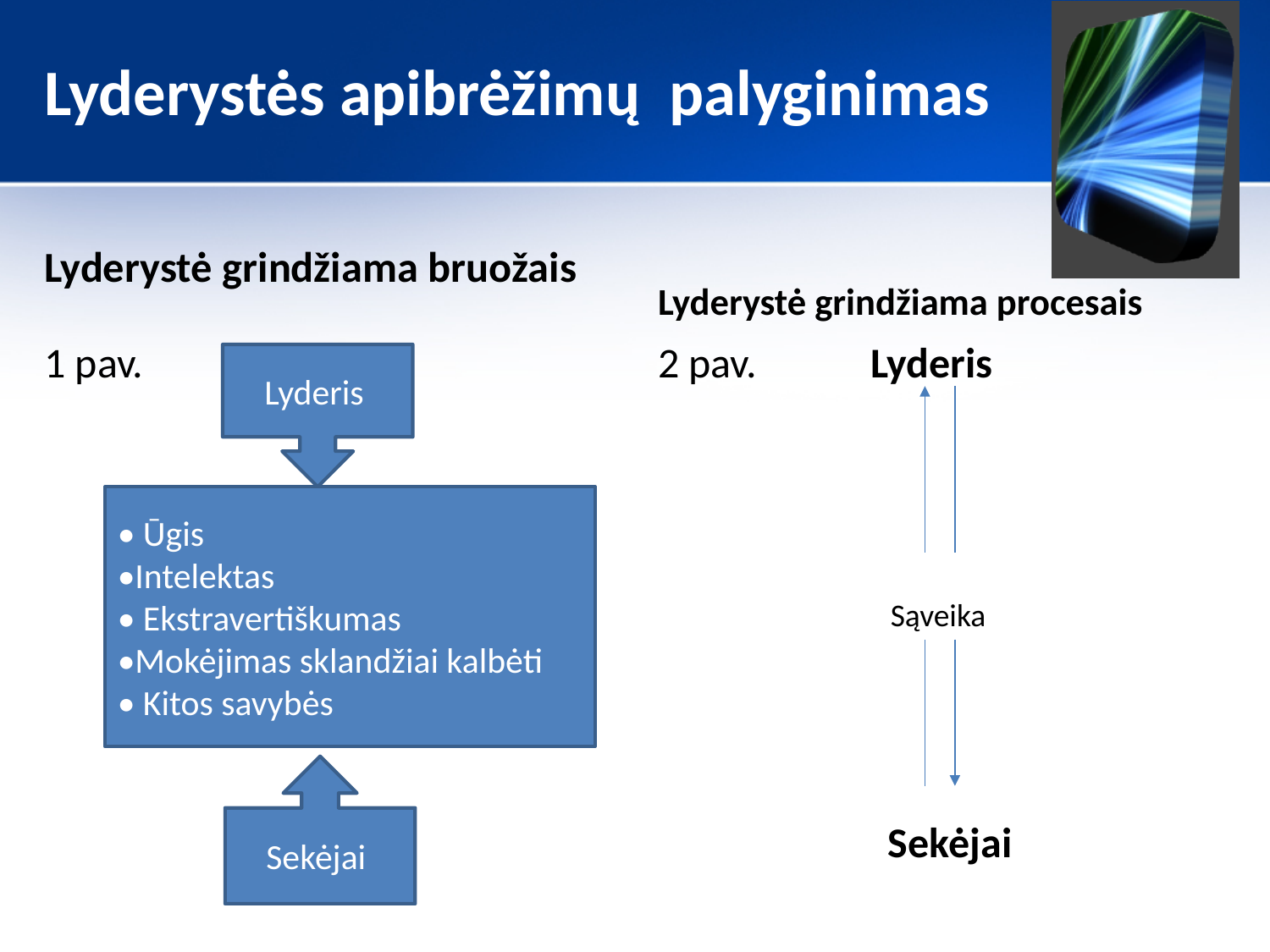

# Lyderystės apibrėžimų  palyginimas

Lyderystė grindžiama bruožais

Lyderystė grindžiama procesais

1 pav.
2 pav.            Lyderis

Lyderis
• Ūgis
•Intelektas
• Ekstravertiškumas
•Mokėjimas sklandžiai kalbėti
• Kitos savybės
Sąveika
Sekėjai
Sekėjai